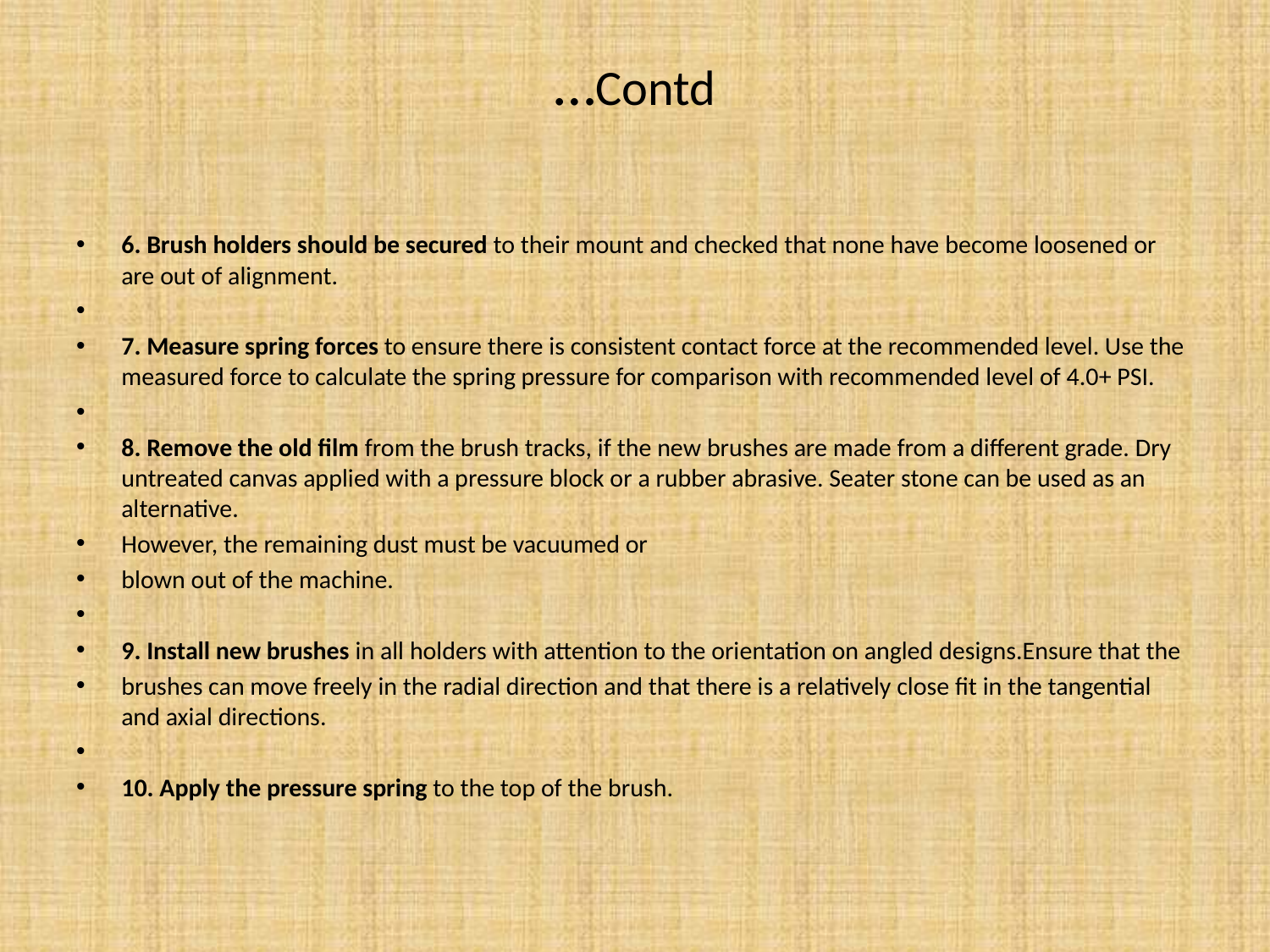

# …Contd
6. Brush holders should be secured to their mount and checked that none have become loosened or are out of alignment.

7. Measure spring forces to ensure there is consistent contact force at the recommended level. Use the measured force to calculate the spring pressure for comparison with recommended level of 4.0+ PSI.

8. Remove the old film from the brush tracks, if the new brushes are made from a different grade. Dry untreated canvas applied with a pressure block or a rubber abrasive. Seater stone can be used as an alternative.
However, the remaining dust must be vacuumed or
blown out of the machine.

9. Install new brushes in all holders with attention to the orientation on angled designs.Ensure that the
brushes can move freely in the radial direction and that there is a relatively close fit in the tangential and axial directions.

10. Apply the pressure spring to the top of the brush.